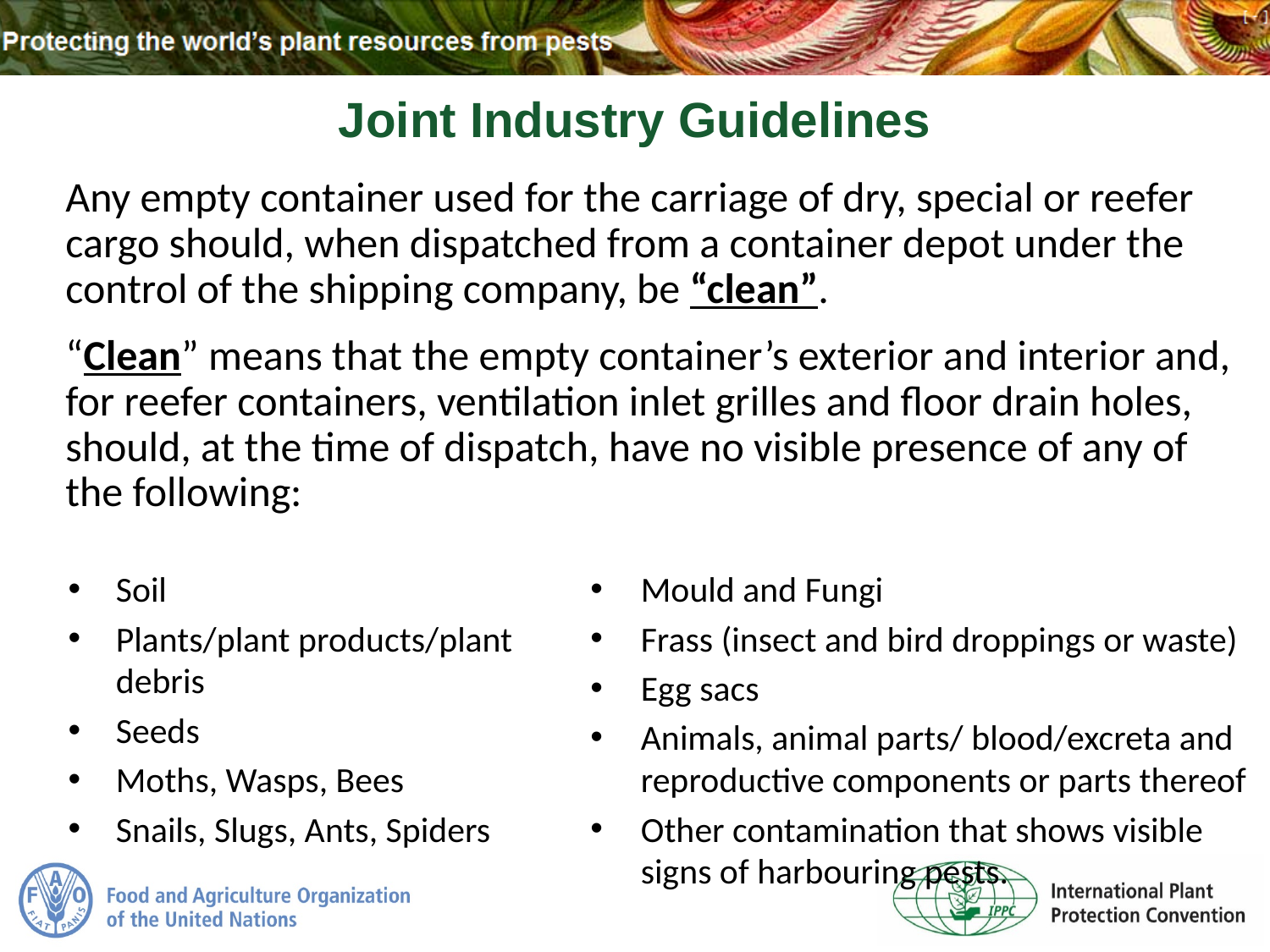

# Joint Industry Guidelines
Any empty container used for the carriage of dry, special or reefer cargo should, when dispatched from a container depot under the control of the shipping company, be “clean”.
“Clean” means that the empty container’s exterior and interior and, for reefer containers, ventilation inlet grilles and floor drain holes, should, at the time of dispatch, have no visible presence of any of the following:

Soil
Plants/plant products/plant debris
Seeds
Moths, Wasps, Bees
Snails, Slugs, Ants, Spiders
Mould and Fungi
Frass (insect and bird droppings or waste)
Egg sacs
Animals, animal parts/ blood/excreta and reproductive components or parts thereof
Other contamination that shows visible signs of harbouring pests.